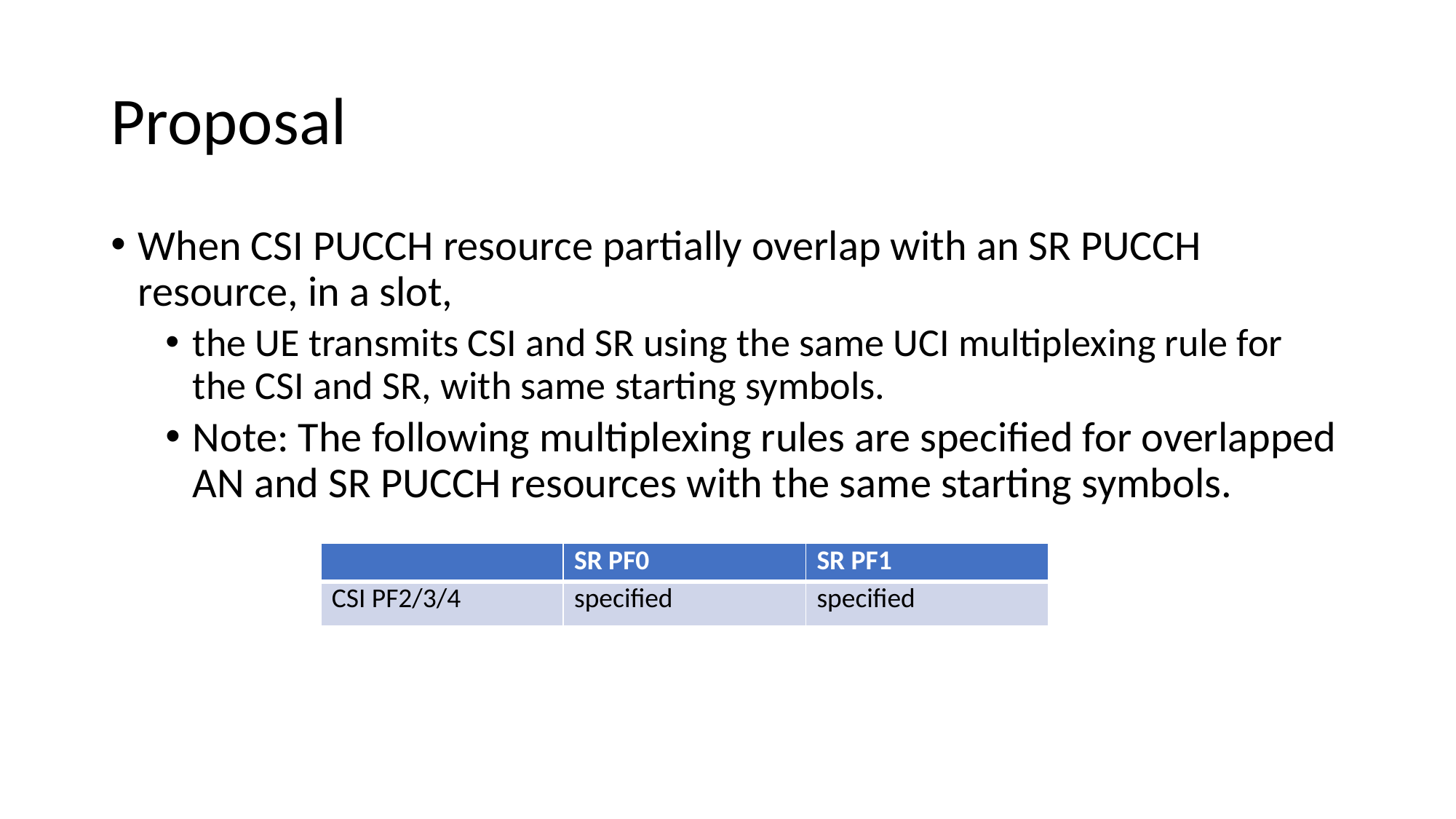

# Proposal
When CSI PUCCH resource partially overlap with an SR PUCCH resource, in a slot,
the UE transmits CSI and SR using the same UCI multiplexing rule for the CSI and SR, with same starting symbols.
Note: The following multiplexing rules are specified for overlapped AN and SR PUCCH resources with the same starting symbols.

|  | SR PF0 | SR PF1 |
| --- | --- | --- |
| CSI PF2/3/4 | specified | specified |